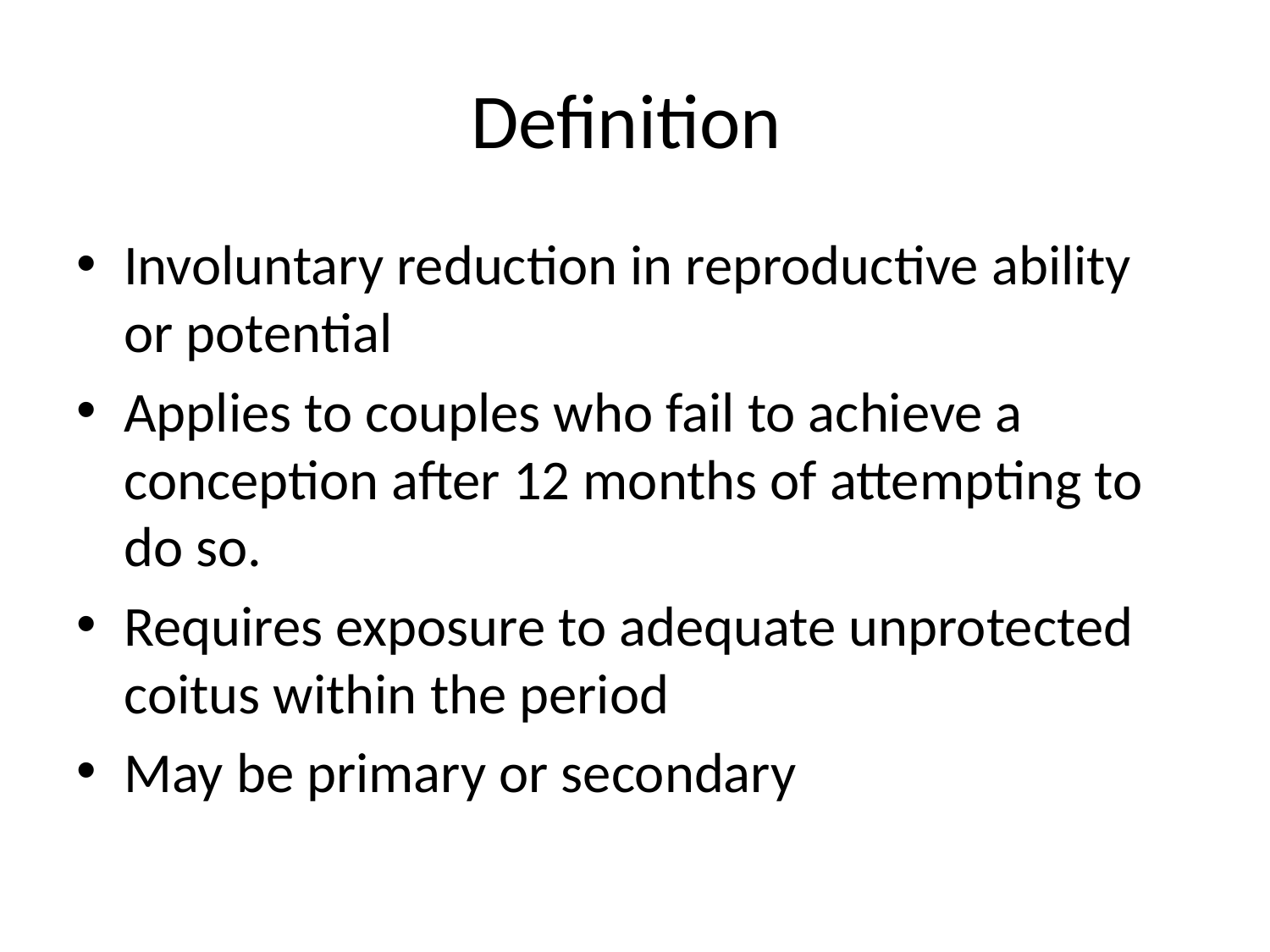

# Definition
Involuntary reduction in reproductive ability or potential
Applies to couples who fail to achieve a conception after 12 months of attempting to do so.
Requires exposure to adequate unprotected coitus within the period
May be primary or secondary